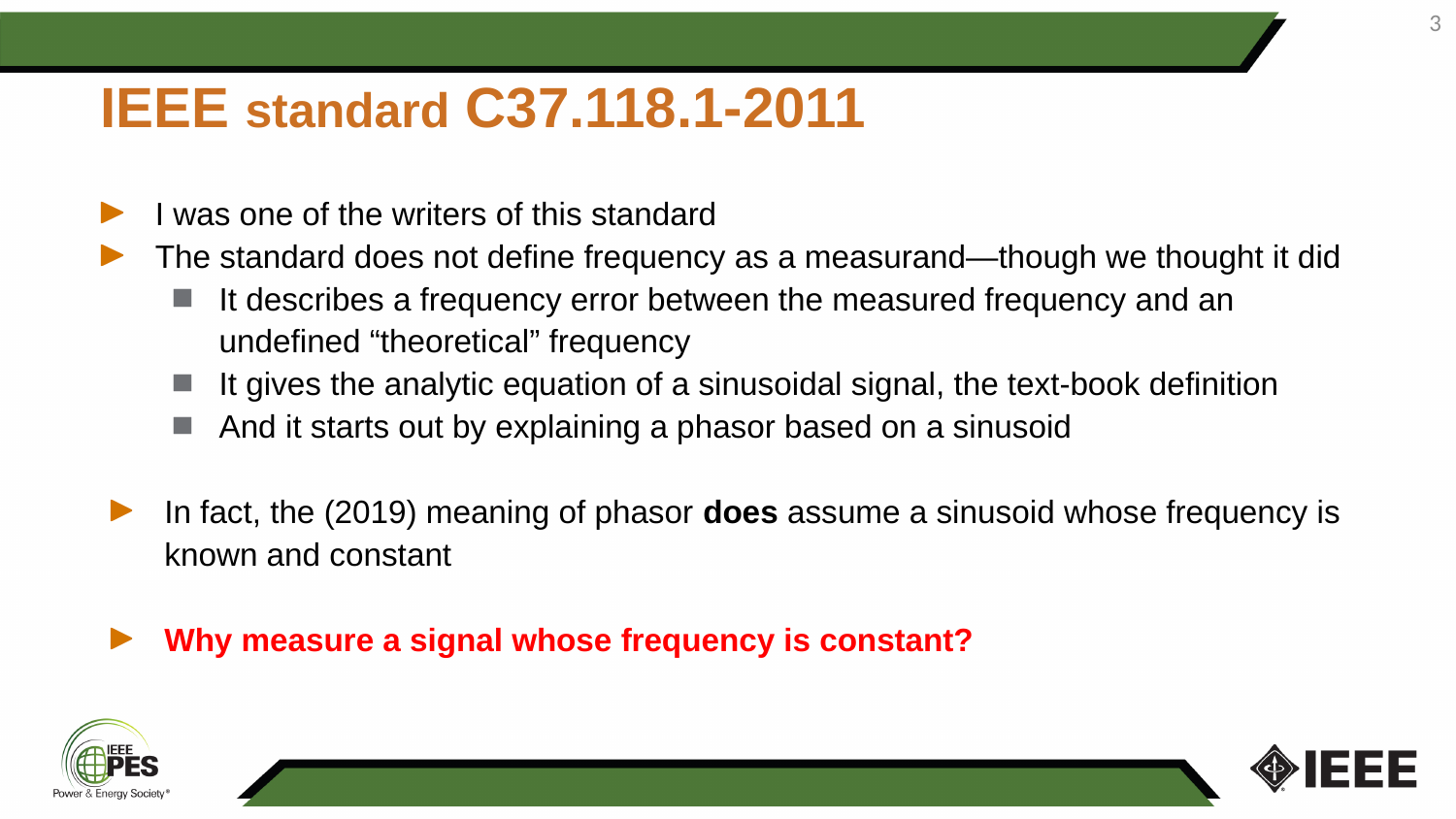

3
IEEE standard C37.118.1-2011
I was one of the writers of this standard
The standard does not define frequency as a measurand—though we thought it did
It describes a frequency error between the measured frequency and an undefined “theoretical” frequency
It gives the analytic equation of a sinusoidal signal, the text-book definition
And it starts out by explaining a phasor based on a sinusoid

In fact, the (2019) meaning of phasor does assume a sinusoid whose frequency is known and constant

Why measure a signal whose frequency is constant?